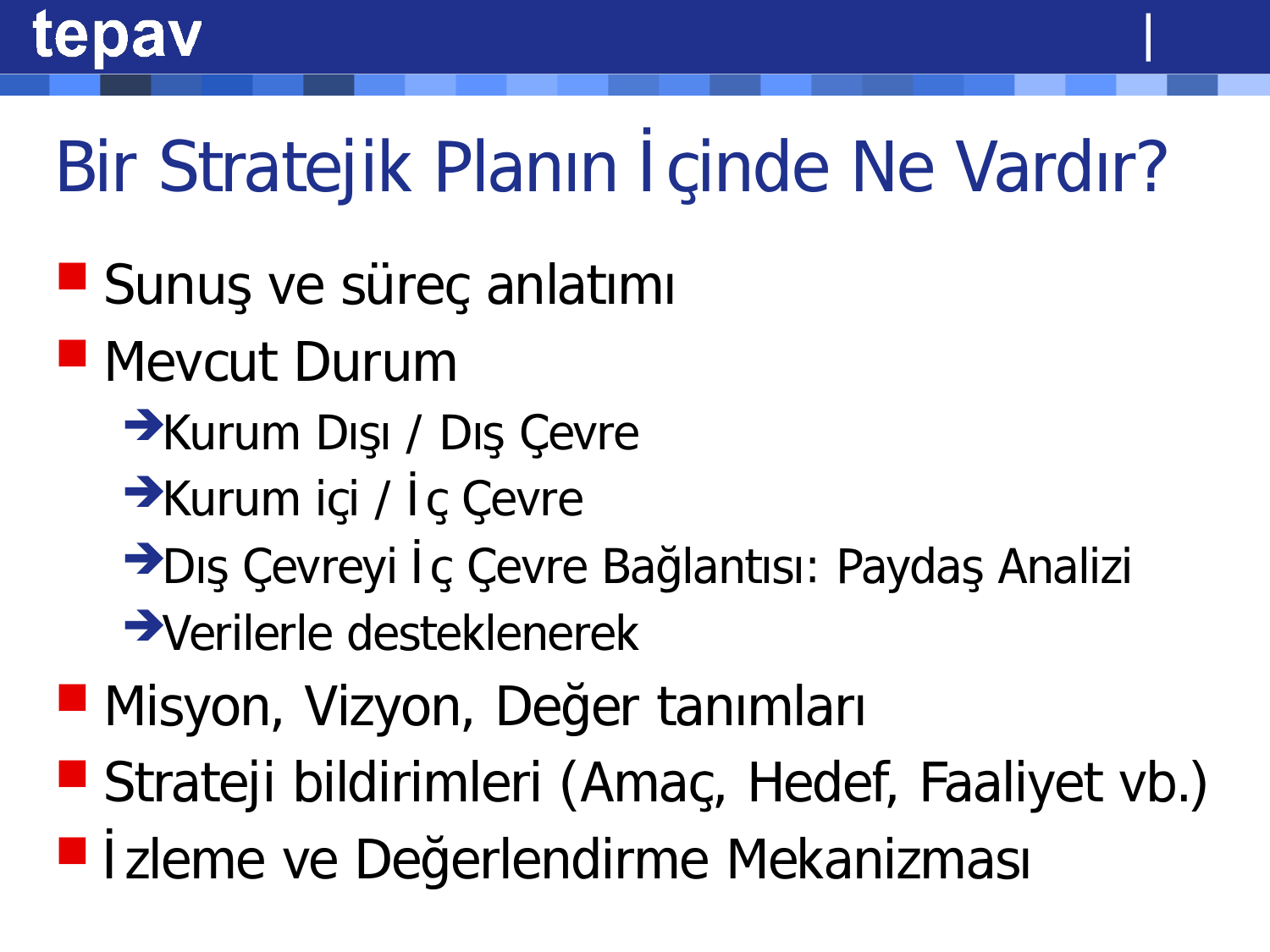

# Bir Stratejik Planın İçinde Ne Vardır?
Sunuş ve süreç anlatımı
Mevcut Durum
Kurum Dışı / Dış Çevre
Kurum içi / İç Çevre
Dış Çevreyi İç Çevre Bağlantısı: Paydaş Analizi
Verilerle desteklenerek
Misyon, Vizyon, Değer tanımları
Strateji bildirimleri (Amaç, Hedef, Faaliyet vb.)
İzleme ve Değerlendirme Mekanizması